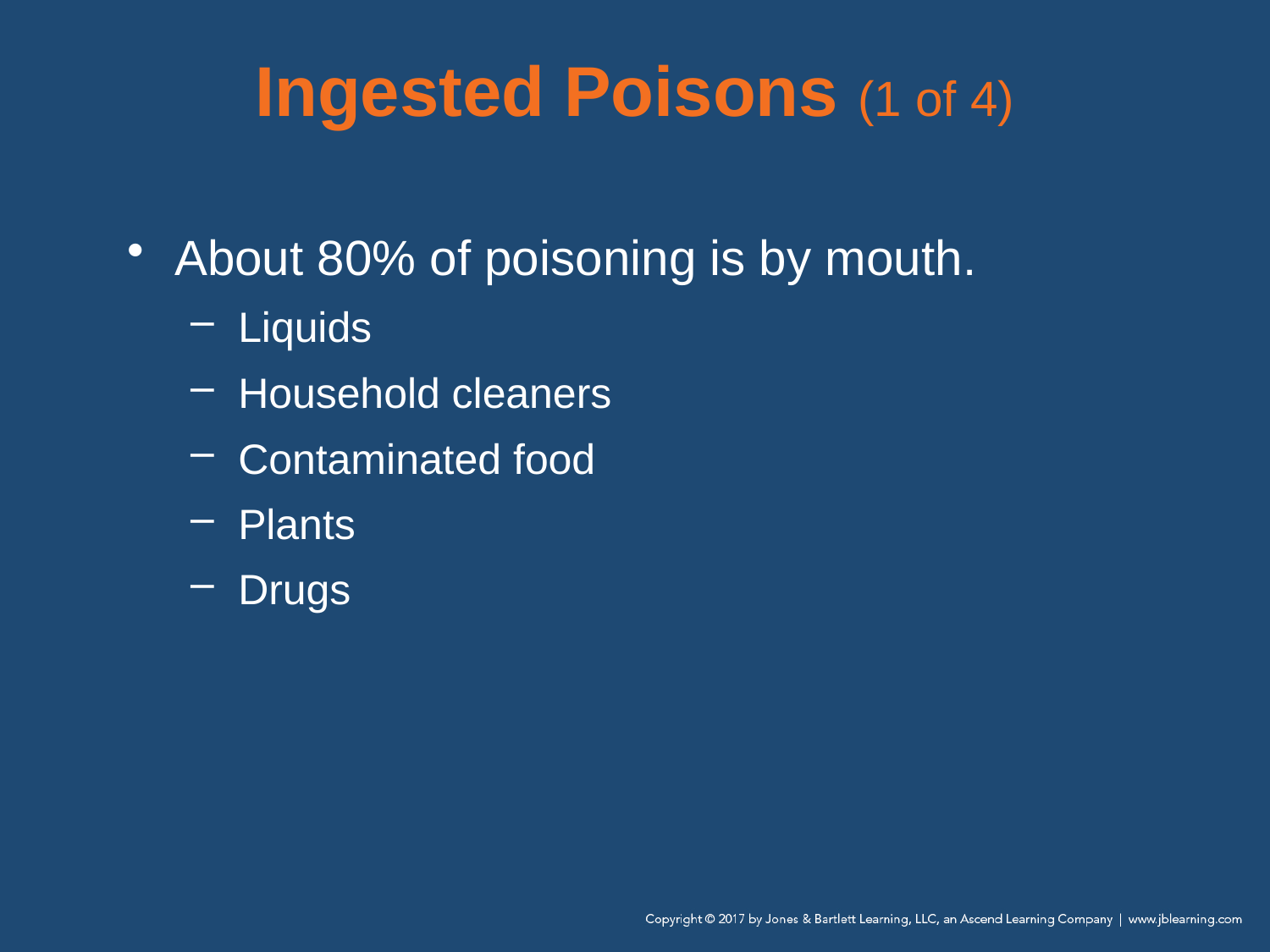

# Ingested Poisons (1 of 4)
About 80% of poisoning is by mouth.
Liquids
Household cleaners
Contaminated food
Plants
Drugs